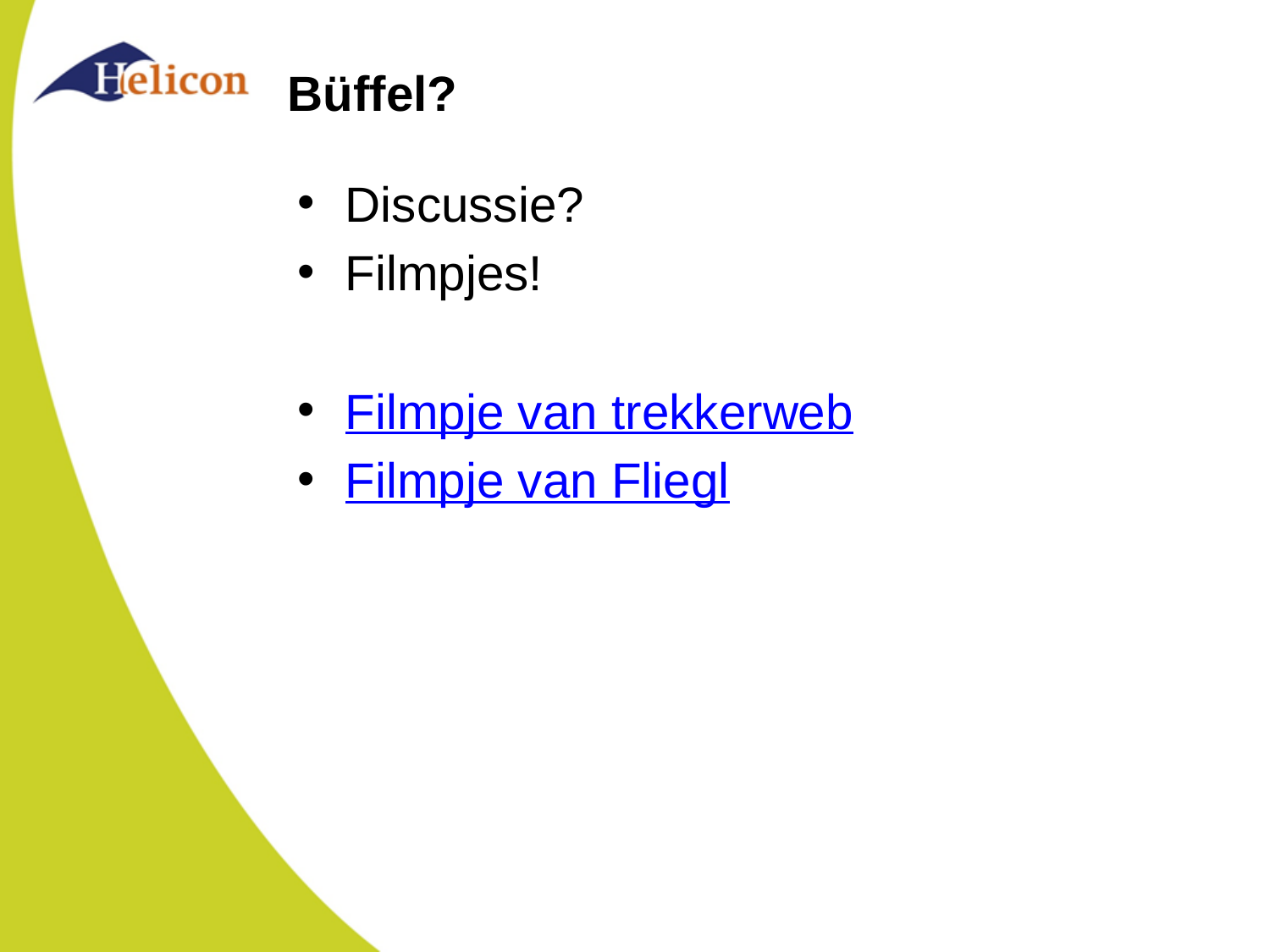

# Büffel?
Discussie?
Filmpjes!

Filmpje van trekkerweb
Filmpje van Fliegl